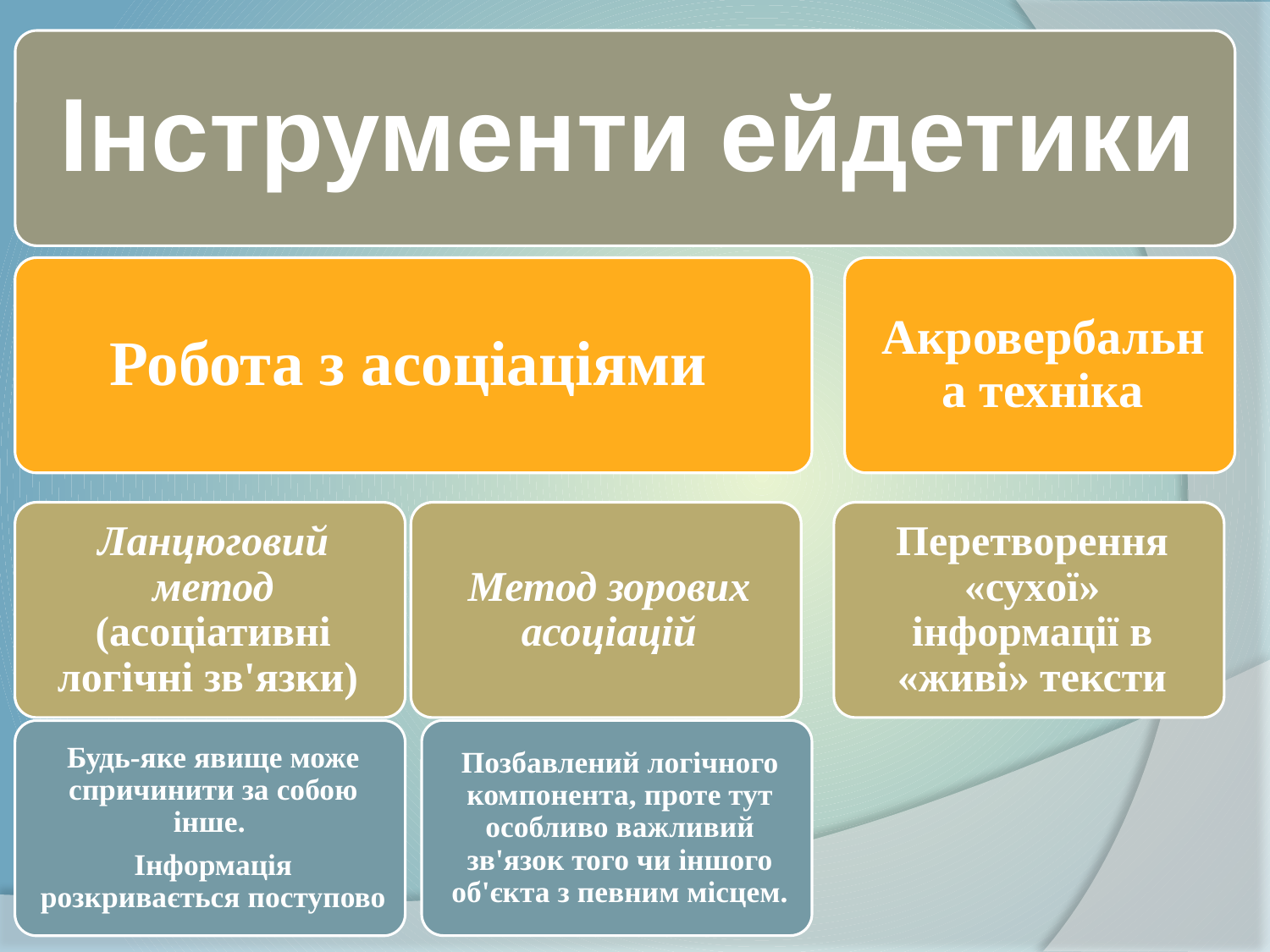

Інструменти ейдетики
Робота з асоціаціями
Ланцюговий метод (асоціативні логічні зв'язки)
Будь-яке явище може спричинити за собою інше.
Інформація розкривається поступово
Метод зорових асоціацій
Позбавлений логічного компонента, проте тут особливо важливий зв'язок того чи іншого об'єкта з певним місцем.
Акровербальна техніка
Перетворення «сухої» інформації в «живі» тексти